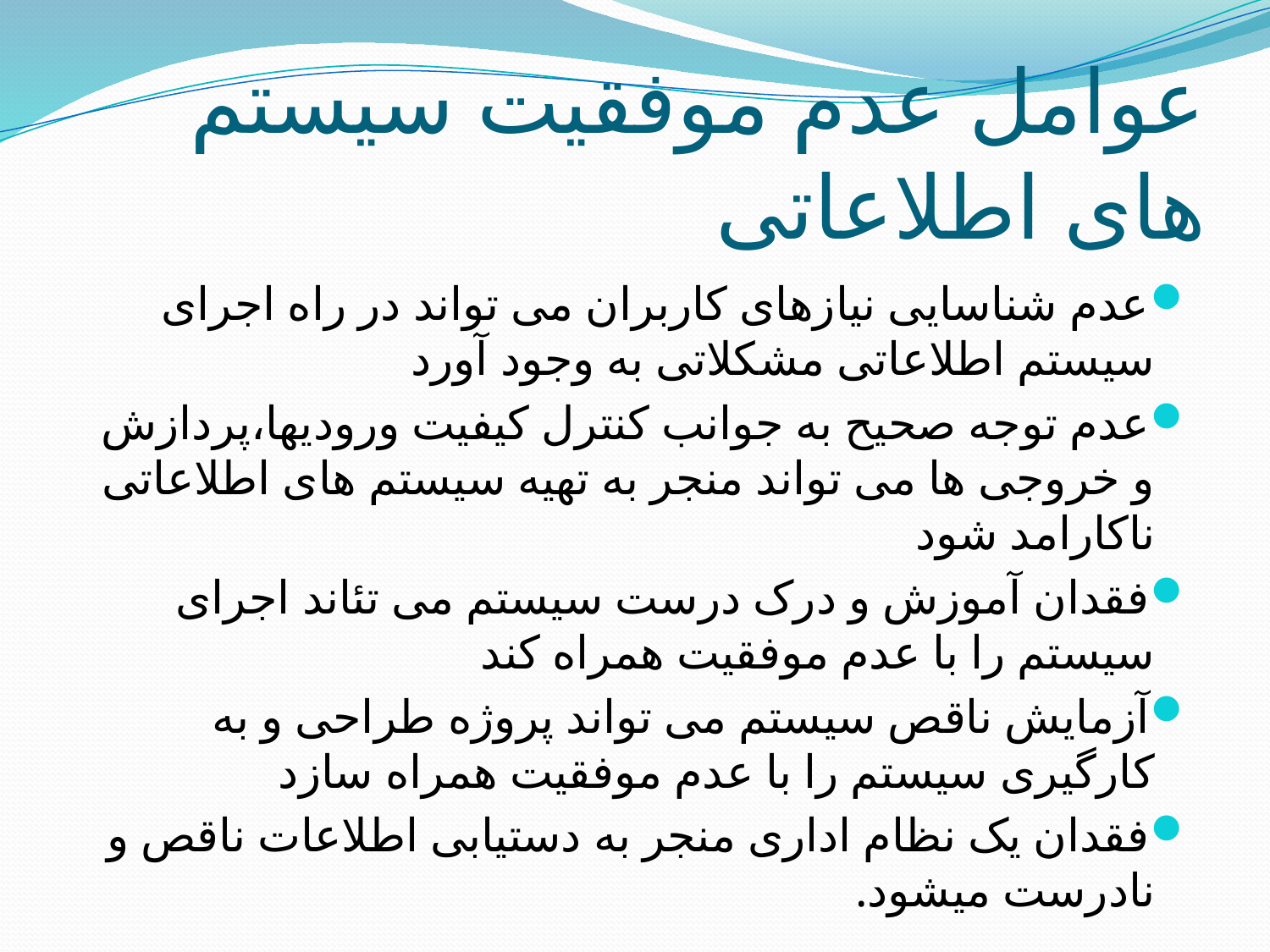

# عوامل عدم موفقیت سیستم های اطلاعاتی
عدم شناسایی نیازهای کاربران می تواند در راه اجرای سیستم اطلاعاتی مشکلاتی به وجود آورد
عدم توجه صحیح به جوانب کنترل کیفیت ورودیها،پردازش و خروجی ها می تواند منجر به تهیه سیستم های اطلاعاتی ناکارامد شود
فقدان آموزش و درک درست سیستم می تئاند اجرای سیستم را با عدم موفقیت همراه کند
آزمایش ناقص سیستم می تواند پروژه طراحی و به کارگیری سیستم را با عدم موفقیت همراه سازد
فقدان یک نظام اداری منجر به دستیابی اطلاعات ناقص و نادرست میشود.